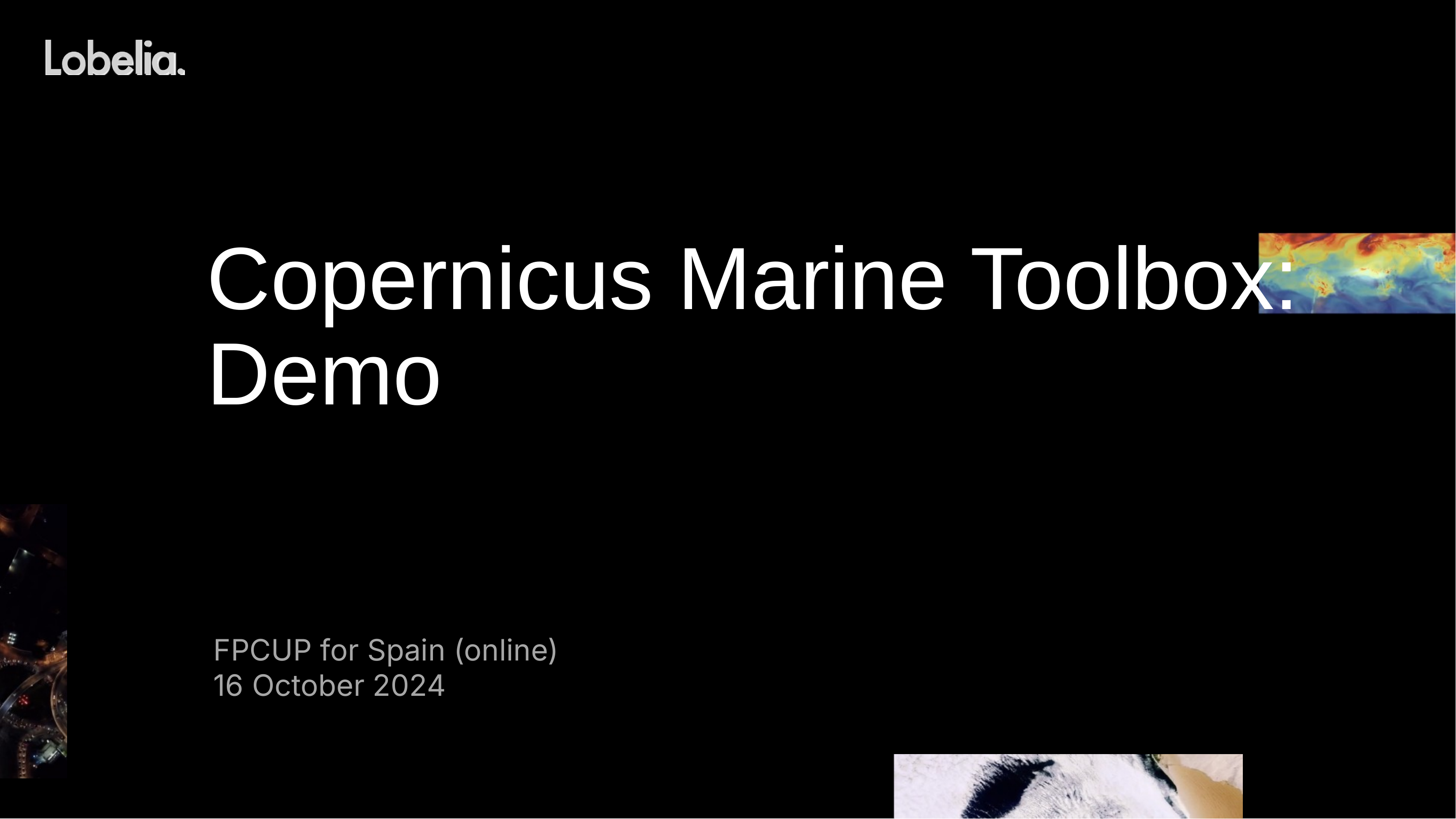

Copernicus Marine Toolbox: Demo

FPCUP for Spain (online)
16 October 2024